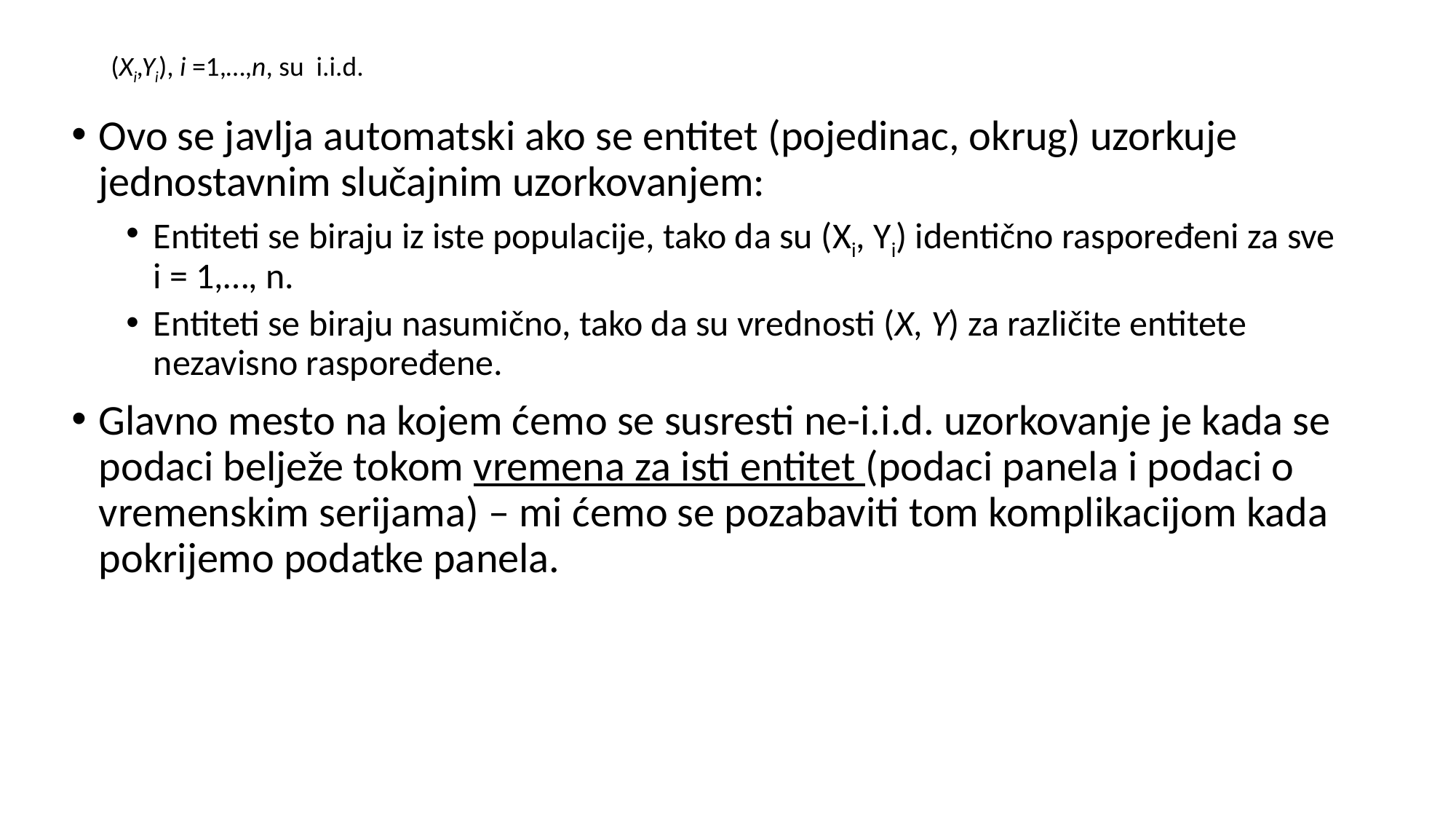

# (Xi,Yi), i =1,…,n, su  i.i.d.
Ovo se javlja automatski ako se entitet (pojedinac, okrug) uzorkuje jednostavnim slučajnim uzorkovanjem:
Entiteti se biraju iz iste populacije, tako da su (Xi, Yi) identično raspoređeni za sve i = 1,…, n.
Entiteti se biraju nasumično, tako da su vrednosti (X, Y) za različite entitete nezavisno raspoređene.
Glavno mesto na kojem ćemo se susresti ne-i.i.d. uzorkovanje je kada se podaci belježe tokom vremena za isti entitet (podaci panela i podaci o vremenskim serijama) – mi ćemo se pozabaviti tom komplikacijom kada pokrijemo podatke panela.